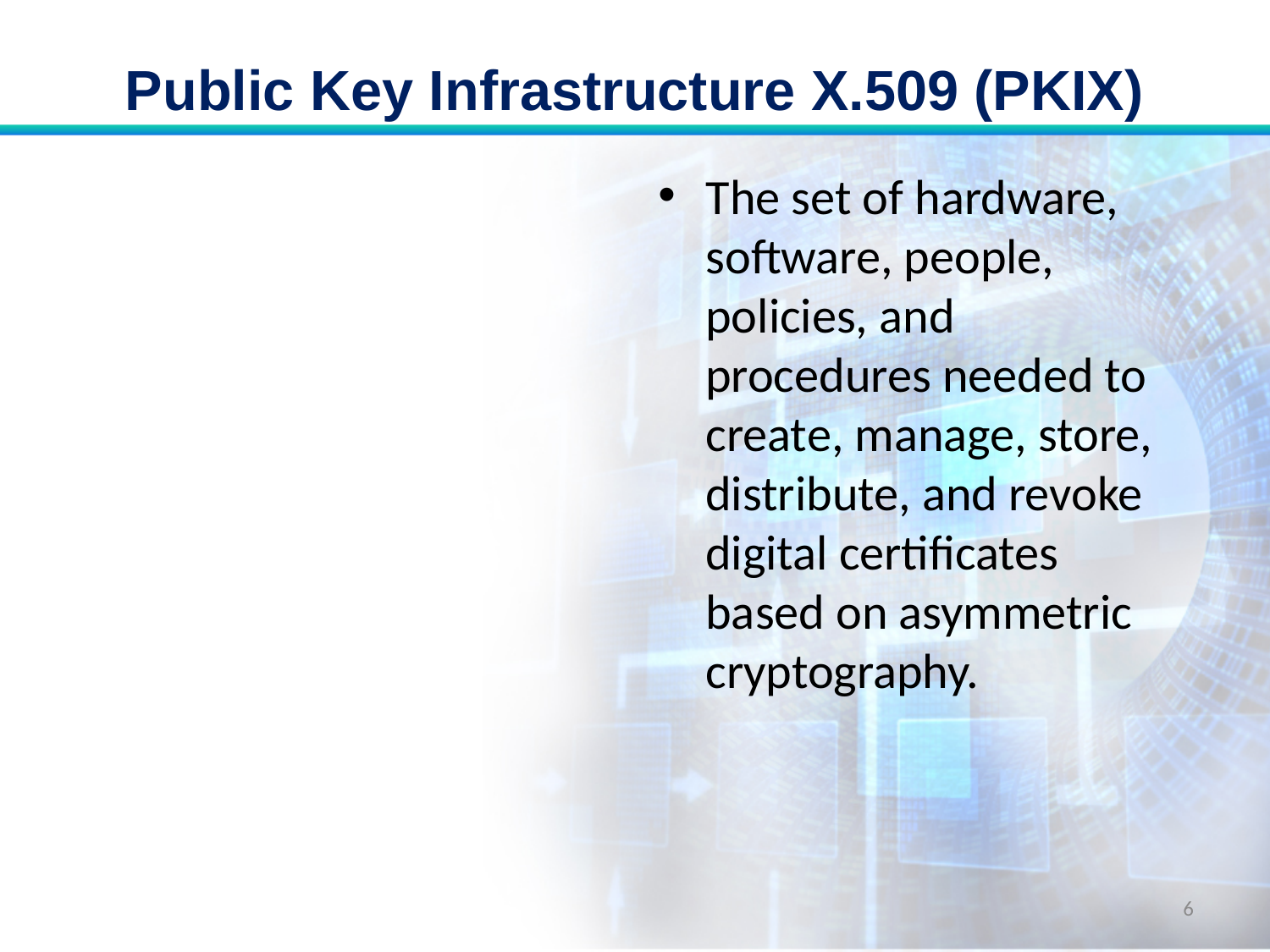

# Public Key Infrastructure X.509 (PKIX)
The set of hardware, software, people, policies, and procedures needed to create, manage, store, distribute, and revoke digital certificates based on asymmetric cryptography.
6